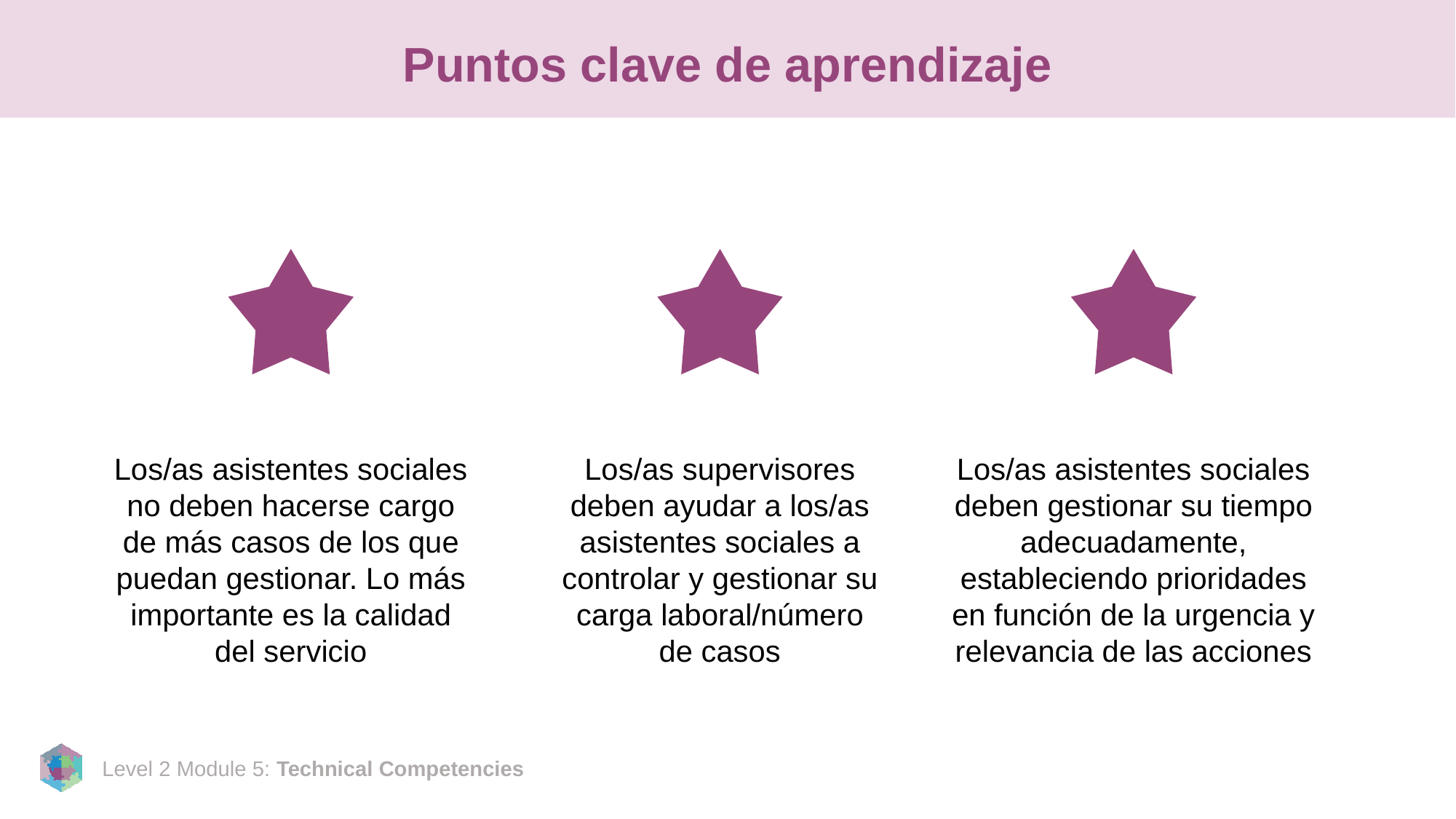

# Puntos clave de aprendizaje

Los/as asistentes sociales no deben hacerse cargo de más casos de los que puedan gestionar. Lo más importante es la calidad del servicio
Los/as supervisores deben ayudar a los/as asistentes sociales a controlar y gestionar su carga laboral/número de casos
Los/as asistentes sociales deben gestionar su tiempo adecuadamente, estableciendo prioridades en función de la urgencia y relevancia de las acciones